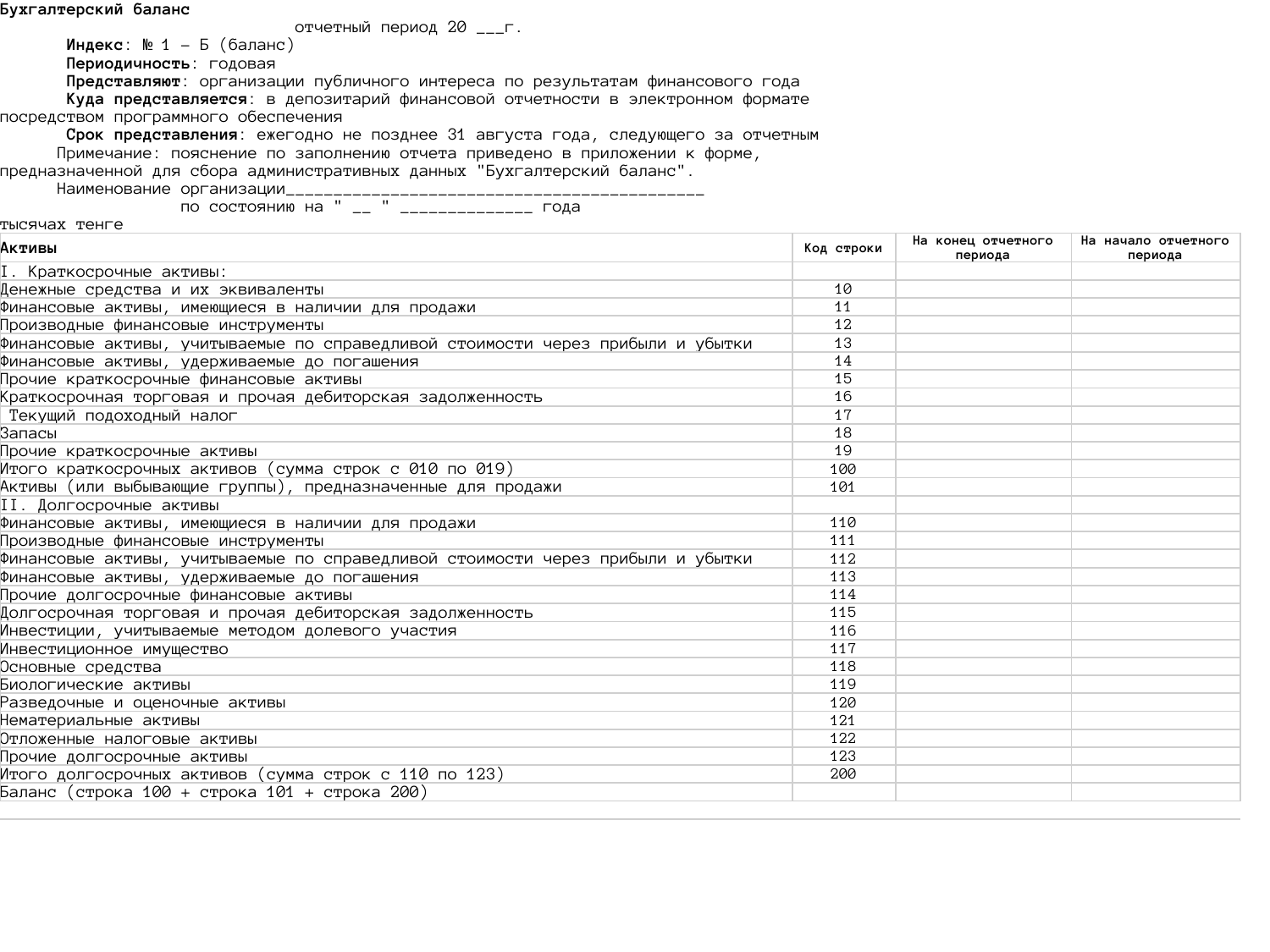

| Бухгалтерский баланс |  |  |  |
| --- | --- | --- | --- |
| отчетный период 20 \_\_\_г. |  |  |  |
| Индекс: № 1 - Б (баланс) |  |  |  |
| Периодичность: годовая |  |  |  |
| Представляют: организации публичного интереса по результатам финансового года |  |  |  |
| Куда представляется: в депозитарий финансовой отчетности в электронном формате |  |  |  |
| посредством программного обеспечения |  |  |  |
| Срок представления: ежегодно не позднее 31 августа года, следующего за отчетным |  |  |  |
| Примечание: пояснение по заполнению отчета приведено в приложении к форме, |  |  |  |
| предназначенной для сбора административных данных "Бухгалтерский баланс". |  |  |  |
| Наименование организации\_\_\_\_\_\_\_\_\_\_\_\_\_\_\_\_\_\_\_\_\_\_\_\_\_\_\_\_\_\_\_\_\_\_\_\_\_\_\_\_\_\_\_\_ |  |  |  |
| по состоянию на " \_\_ " \_\_\_\_\_\_\_\_\_\_\_\_\_\_ года |  |  |  |
| тысячах тенге |  |  |  |
| Активы | Код строки | На конец отчетного периода | На начало отчетного периода |
| I. Краткосрочные активы: |  |  |  |
| Денежные средства и их эквиваленты | 10 |  |  |
| Финансовые активы, имеющиеся в наличии для продажи | 11 |  |  |
| Производные финансовые инструменты | 12 |  |  |
| Финансовые активы, учитываемые по справедливой стоимости через прибыли и убытки | 13 |  |  |
| Финансовые активы, удерживаемые до погашения | 14 |  |  |
| Прочие краткосрочные финансовые активы | 15 |  |  |
| Краткосрочная торговая и прочая дебиторская задолженность | 16 |  |  |
| Текущий подоходный налог | 17 |  |  |
| Запасы | 18 |  |  |
| Прочие краткосрочные активы | 19 |  |  |
| Итого краткосрочных активов (сумма строк с 010 по 019) | 100 |  |  |
| Активы (или выбывающие группы), предназначенные для продажи | 101 |  |  |
| II. Долгосрочные активы |  |  |  |
| Финансовые активы, имеющиеся в наличии для продажи | 110 |  |  |
| Производные финансовые инструменты | 111 |  |  |
| Финансовые активы, учитываемые по справедливой стоимости через прибыли и убытки | 112 |  |  |
| Финансовые активы, удерживаемые до погашения | 113 |  |  |
| Прочие долгосрочные финансовые активы | 114 |  |  |
| Долгосрочная торговая и прочая дебиторская задолженность | 115 |  |  |
| Инвестиции, учитываемые методом долевого участия | 116 |  |  |
| Инвестиционное имущество | 117 |  |  |
| Основные средства | 118 |  |  |
| Биологические активы | 119 |  |  |
| Разведочные и оценочные активы | 120 |  |  |
| Нематериальные активы | 121 |  |  |
| Отложенные налоговые активы | 122 |  |  |
| Прочие долгосрочные активы | 123 |  |  |
| Итого долгосрочных активов (сумма строк с 110 по 123) | 200 |  |  |
| Баланс (строка 100 + строка 101 + строка 200) |  |  |  |
|  |  |  |  |